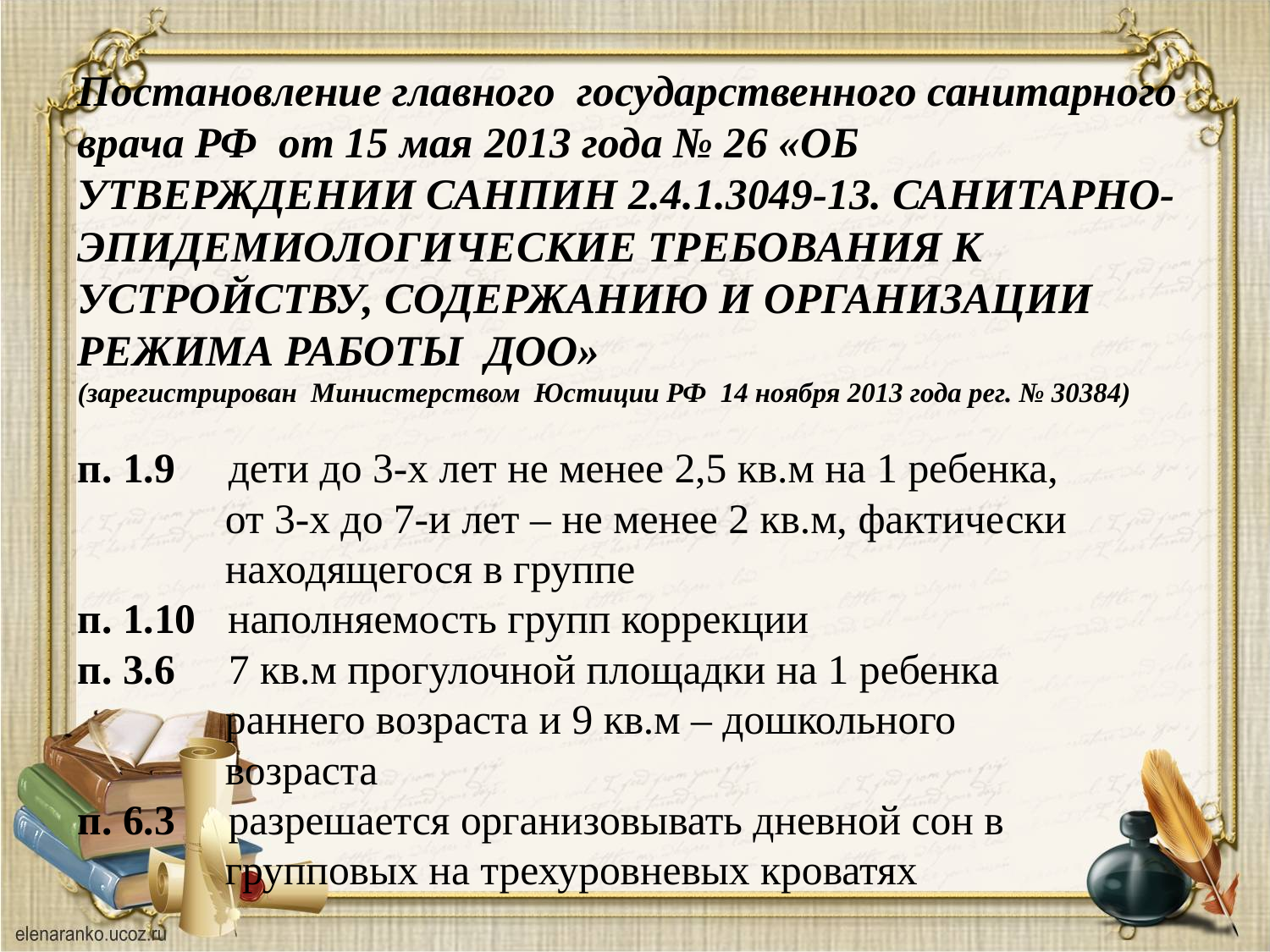

# Постановление главного  государственного санитарного врача РФ  от 15 мая 2013 года № 26 «ОБ УТВЕРЖДЕНИИ САНПИН 2.4.1.3049-13. САНИТАРНО-ЭПИДЕМИОЛОГИЧЕСКИЕ ТРЕБОВАНИЯ К УСТРОЙСТВУ, СОДЕРЖАНИЮ И ОРГАНИЗАЦИИ РЕЖИМА РАБОТЫ  ДОО» (зарегистрирован  Министерством  Юстиции РФ  14 ноября 2013 года рег. № 30384) п. 1.9     дети до 3-х лет не менее 2,5 кв.м на 1 ребенка, от 3-х до 7-и лет – не менее 2 кв.м, фактически находящегося в группе п. 1.10   наполняемость групп коррекции п. 3.6     7 кв.м прогулочной площадки на 1 ребенка раннего возраста и 9 кв.м – дошкольного возраста п. 6.3     разрешается организовывать дневной сон в групповых на трехуровневых кроватях